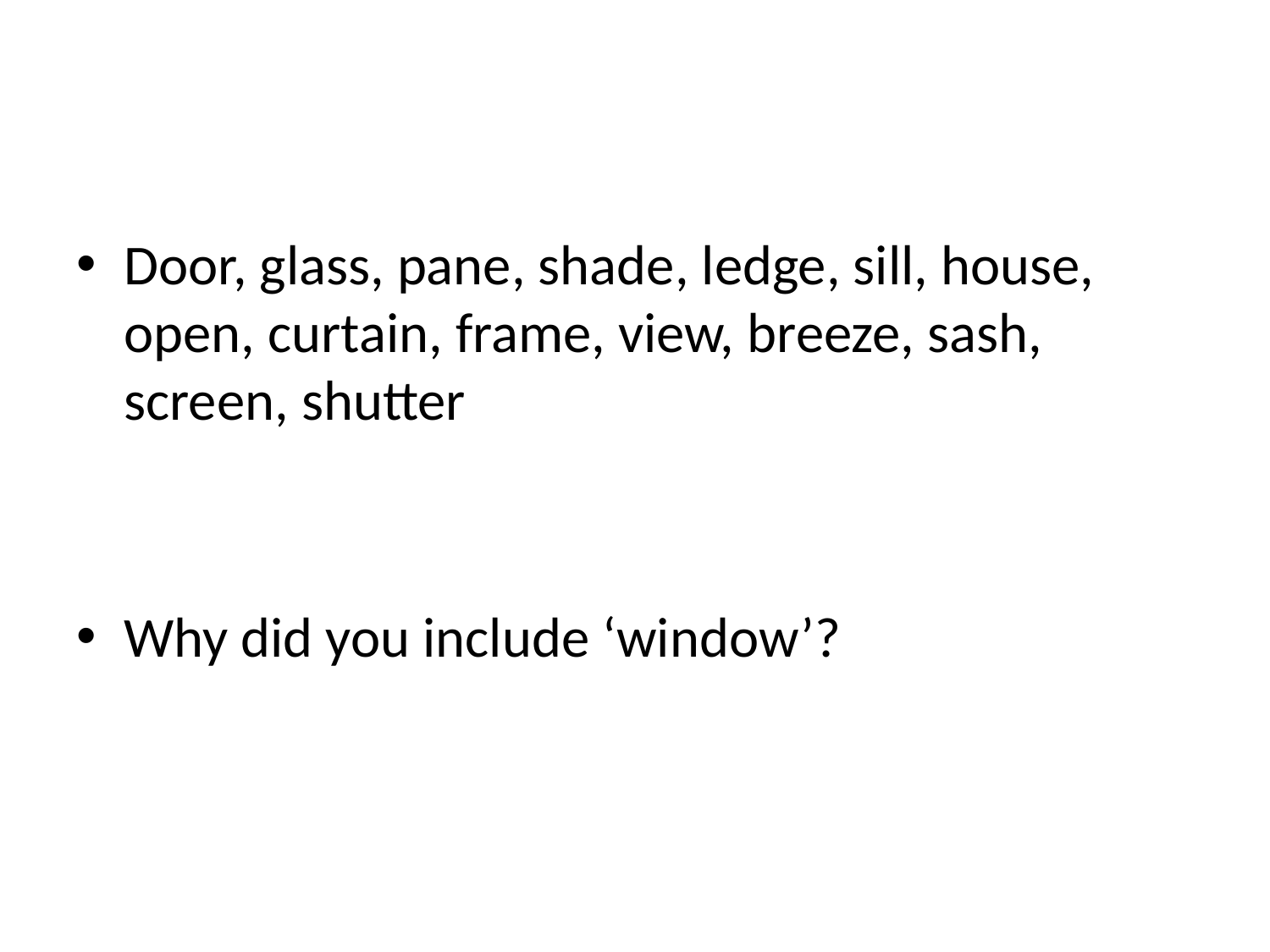

#
Door, glass, pane, shade, ledge, sill, house, open, curtain, frame, view, breeze, sash, screen, shutter

Why did you include ‘window’?